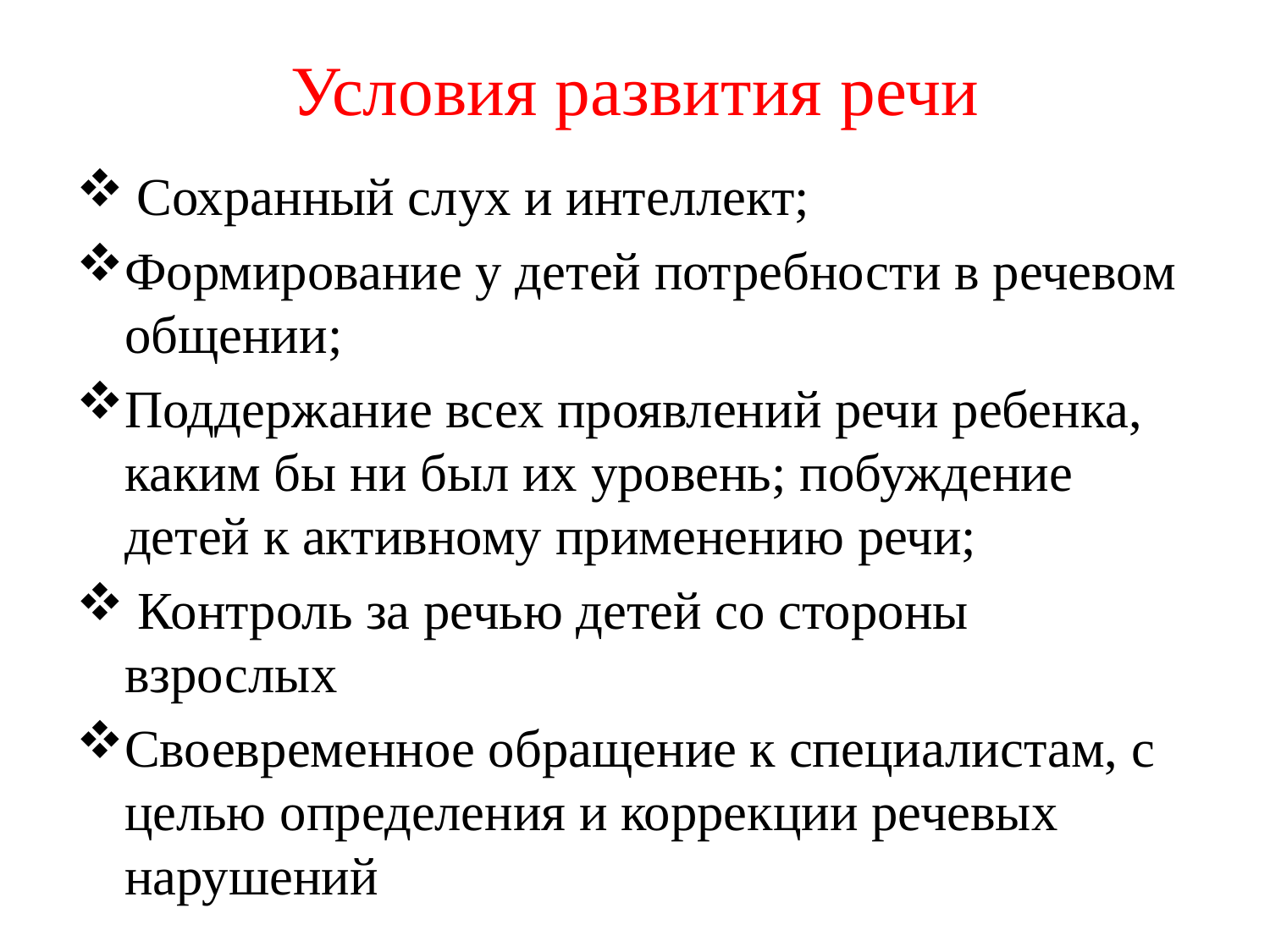

# Условия развития речи
 Сохранный слух и интеллект;
Формирование у детей потребности в речевом общении;
Поддержание всех проявлений речи ребенка, каким бы ни был их уровень; побуждение детей к активному применению речи;
 Контроль за речью детей со стороны взрослых
Своевременное обращение к специалистам, с целью определения и коррекции речевых нарушений